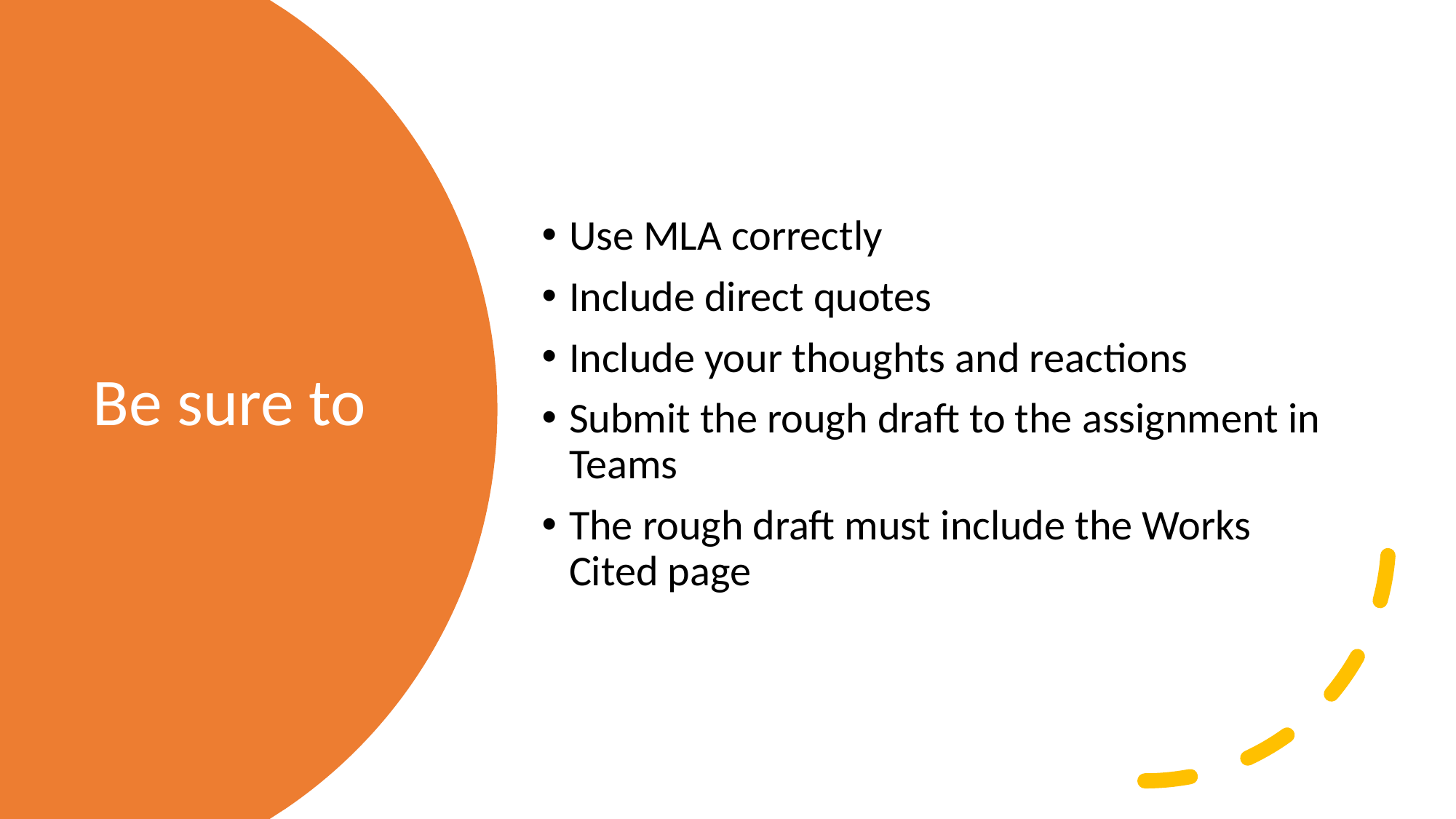

Use MLA correctly
Include direct quotes
Include your thoughts and reactions
Submit the rough draft to the assignment in Teams
The rough draft must include the Works Cited page
# Be sure to